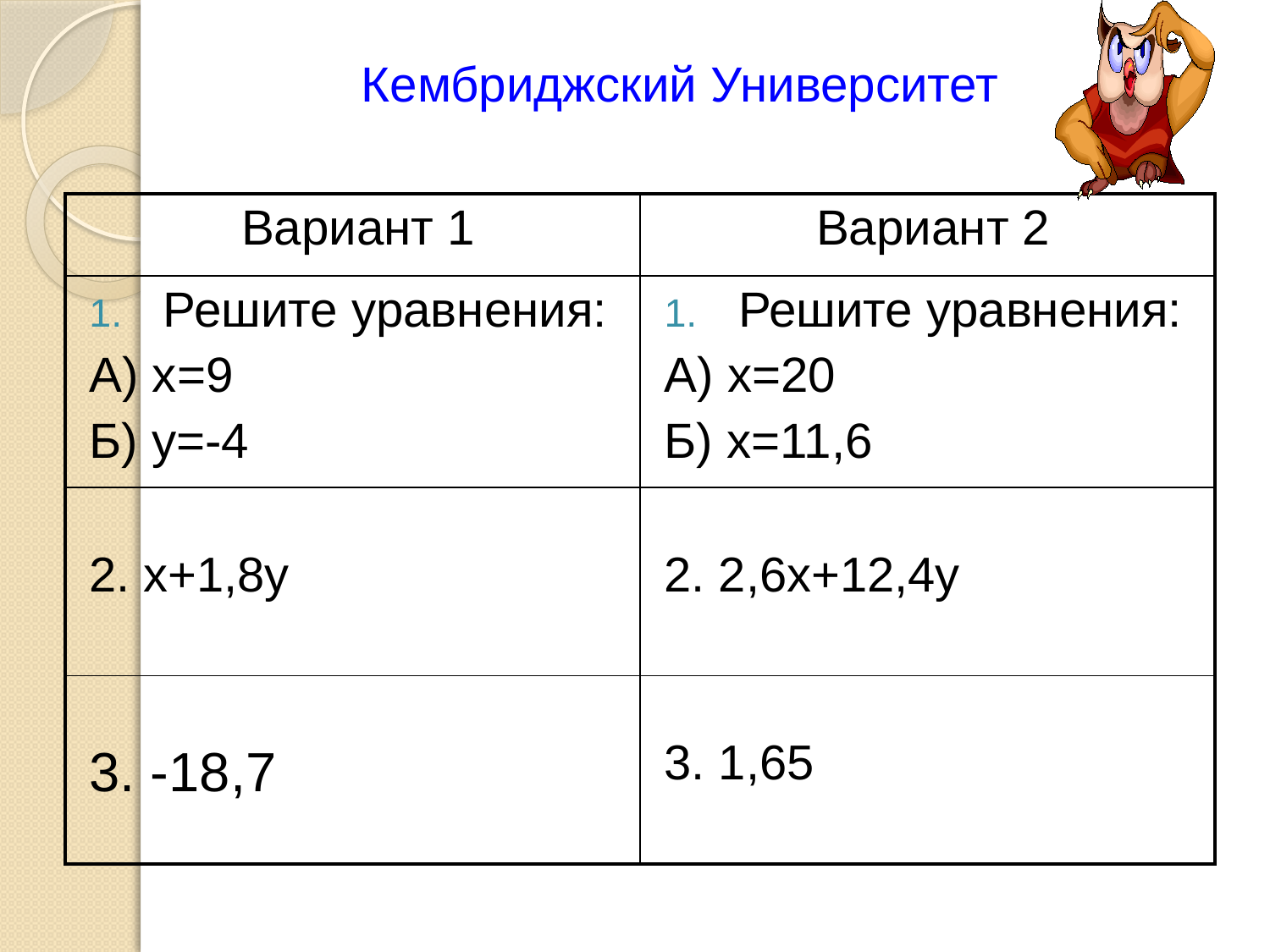

Кембриджский Университет
| Вариант 1 | Вариант 2 |
| --- | --- |
| Решите уравнения: А) х=9 Б) у=-4 | Решите уравнения: А) х=20 Б) х=11,6 |
| 2. х+1,8у | 2. 2,6х+12,4у |
| 3. -18,7 | 3. 1,65 |